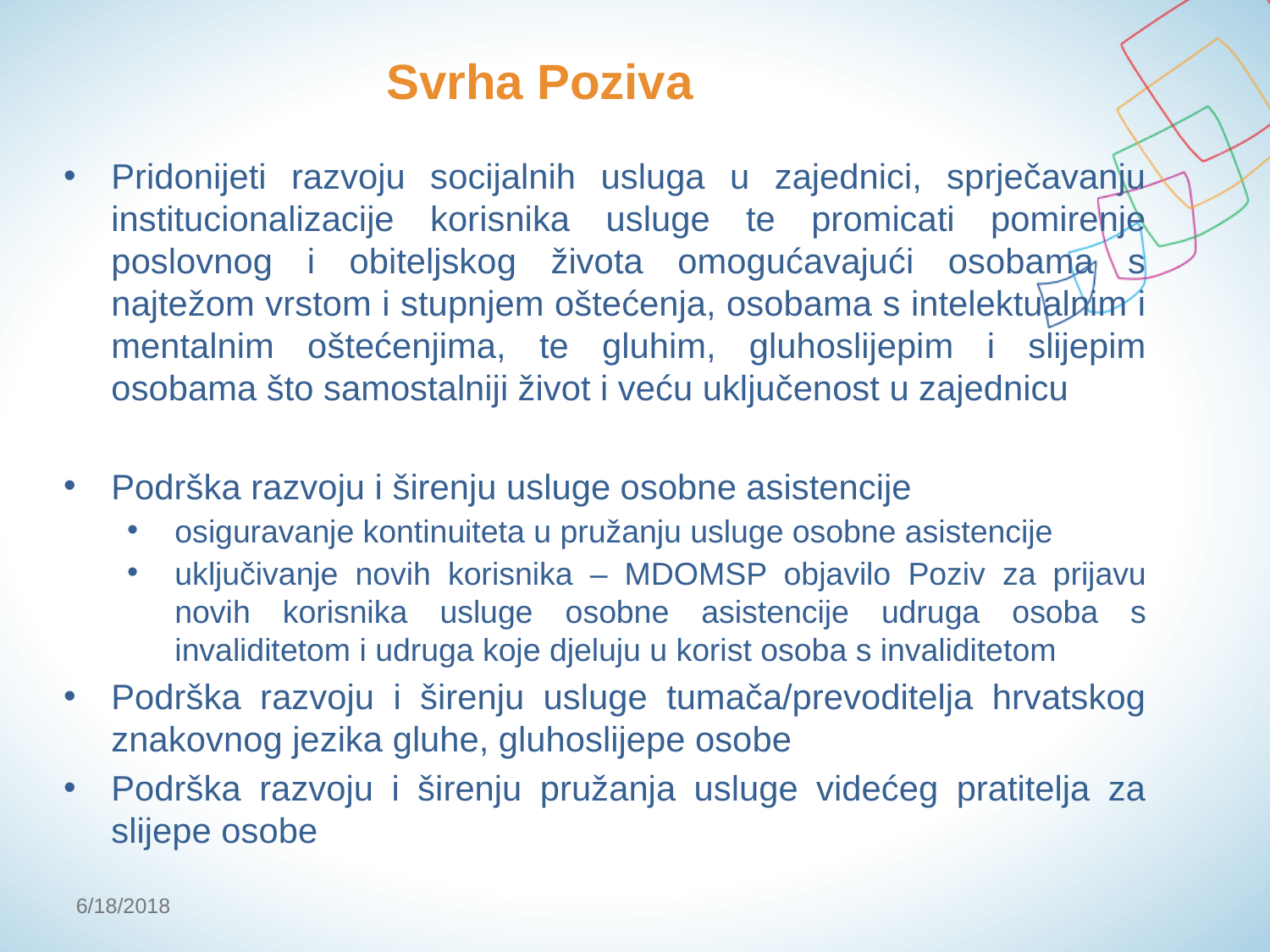

# Svrha Poziva
Pridonijeti razvoju socijalnih usluga u zajednici, sprječavanju institucionalizacije korisnika usluge te promicati pomirenje poslovnog i obiteljskog života omogućavajući osobama s najtežom vrstom i stupnjem oštećenja, osobama s intelektualnim i mentalnim oštećenjima, te gluhim, gluhoslijepim i slijepim osobama što samostalniji život i veću uključenost u zajednicu

Podrška razvoju i širenju usluge osobne asistencije
osiguravanje kontinuiteta u pružanju usluge osobne asistencije
uključivanje novih korisnika – MDOMSP objavilo Poziv za prijavu novih korisnika usluge osobne asistencije udruga osoba s invaliditetom i udruga koje djeluju u korist osoba s invaliditetom
Podrška razvoju i širenju usluge tumača/prevoditelja hrvatskog znakovnog jezika gluhe, gluhoslijepe osobe
Podrška razvoju i širenju pružanja usluge videćeg pratitelja za slijepe osobe